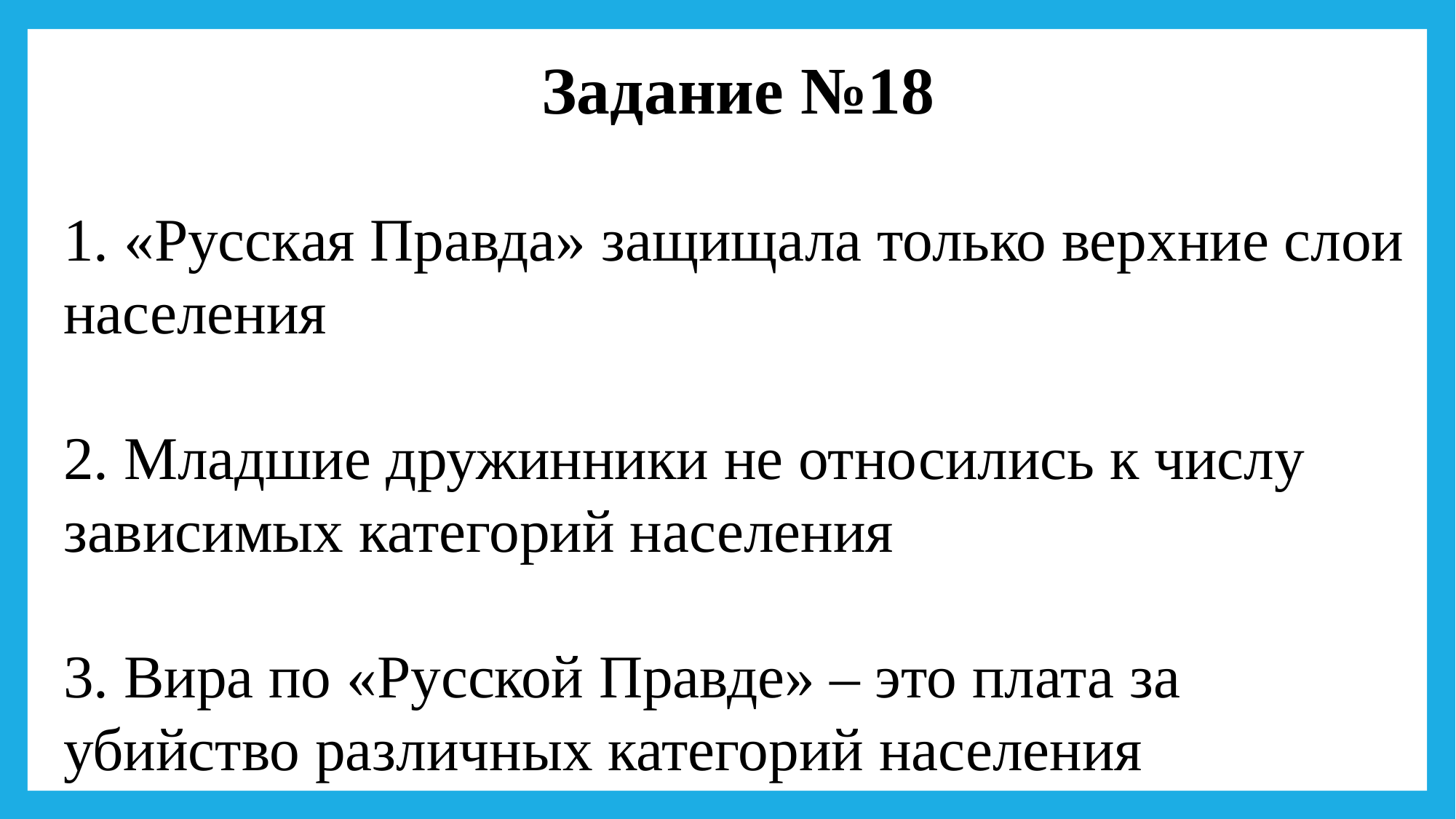

Задание №18

1. «Русская Правда» защищала только верхние слои населения

2. Младшие дружинники не относились к числу зависимых категорий населения

3. Вира по «Русской Правде» – это плата за убийство различных категорий населения